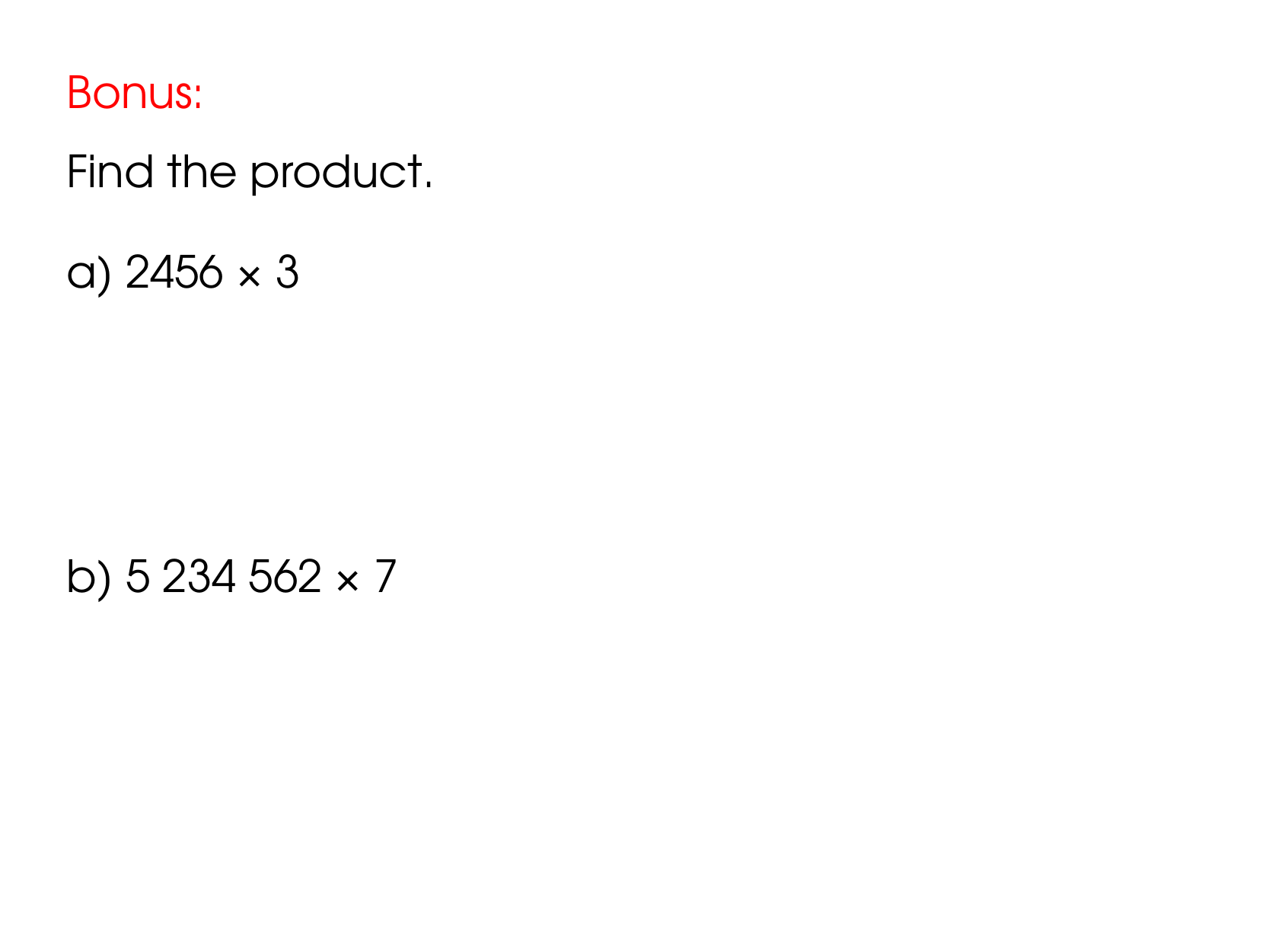

Bonus:
Find the product.
a) 2456 × 3
b) 5 234 562 × 7